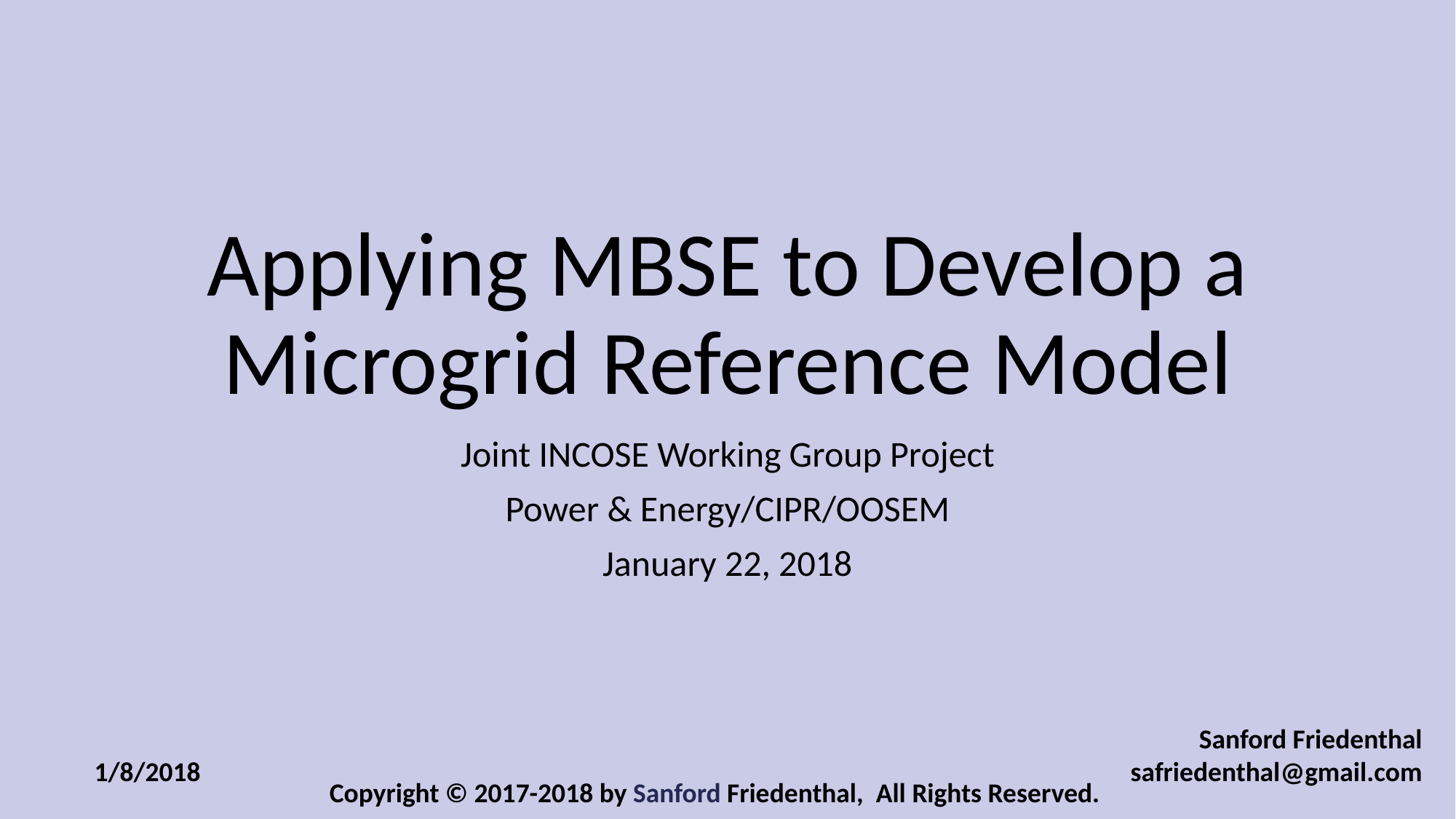

# Applying MBSE to Develop a Microgrid Reference Model
Joint INCOSE Working Group Project
Power & Energy/CIPR/OOSEM
January 22, 2018
Sanford Friedenthal
safriedenthal@gmail.com
1/8/2018
Copyright © 2017-2018 by Sanford Friedenthal,  All Rights Reserved.